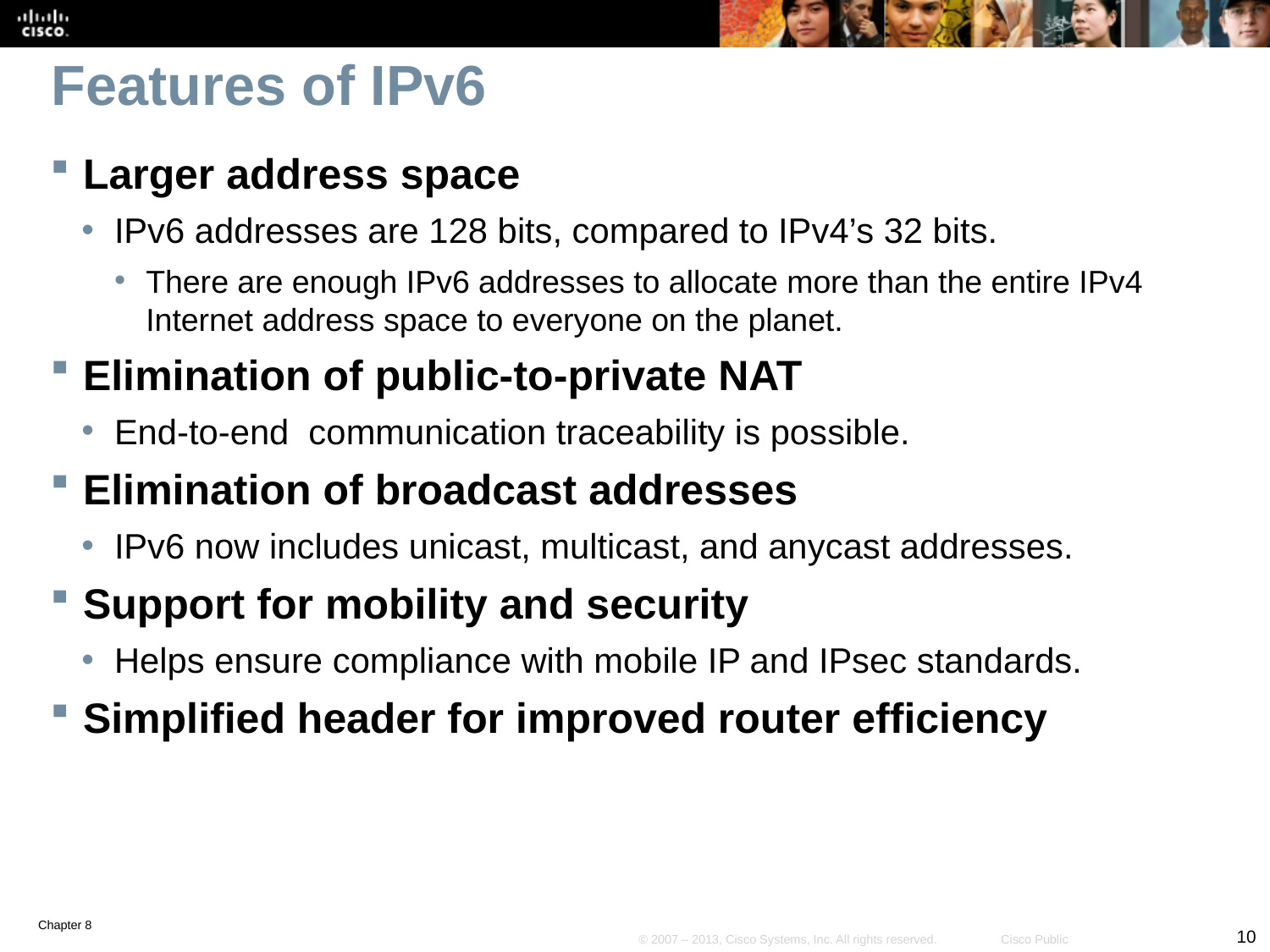

# Features of IPv6
Larger address space
IPv6 addresses are 128 bits, compared to IPv4’s 32 bits.
There are enough IPv6 addresses to allocate more than the entire IPv4 Internet address space to everyone on the planet.
Elimination of public-to-private NAT
End-to-end  communication traceability is possible.
Elimination of broadcast addresses
IPv6 now includes unicast, multicast, and anycast addresses.
Support for mobility and security
Helps ensure compliance with mobile IP and IPsec standards.
Simplified header for improved router efficiency